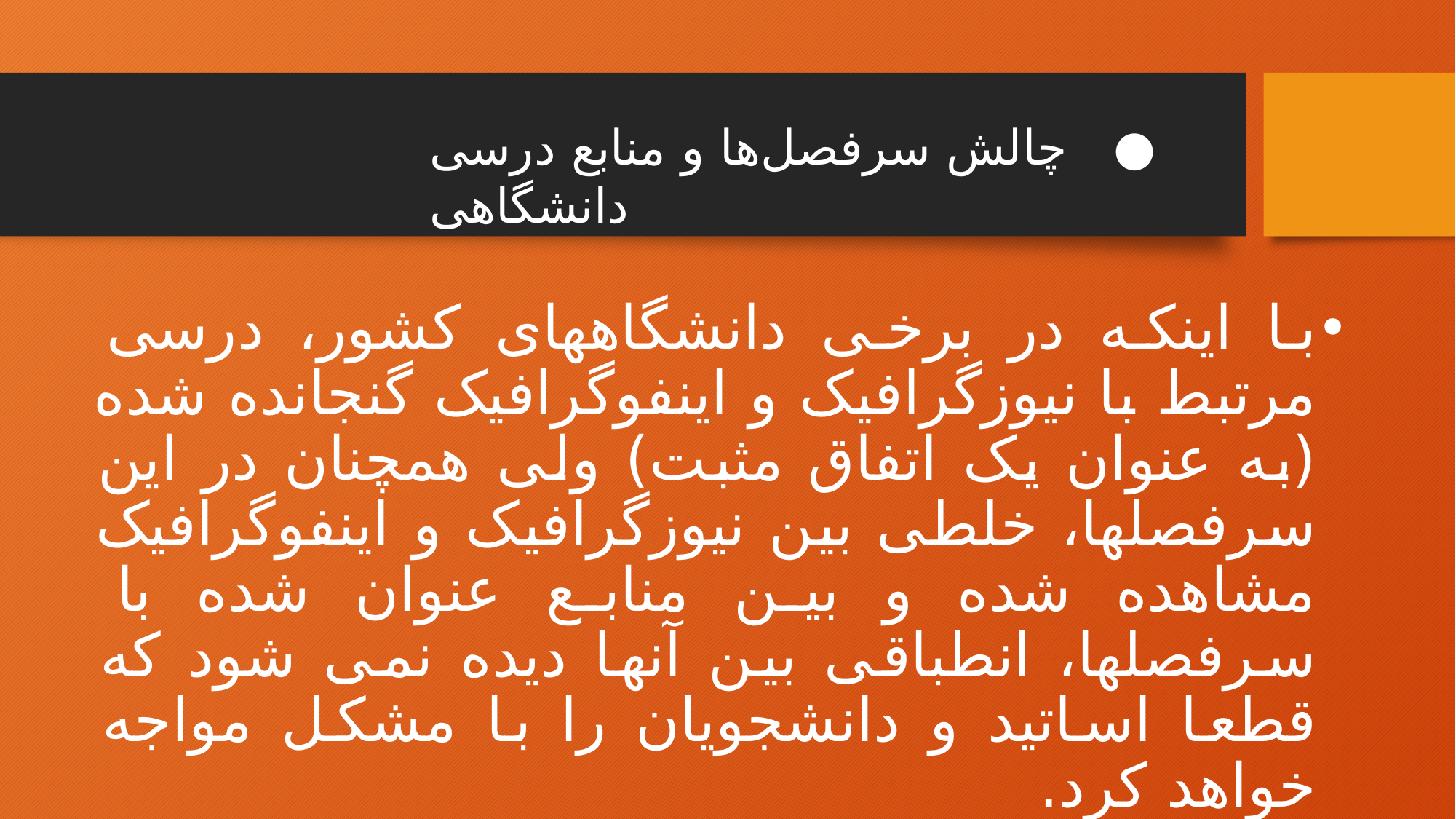

●   چالش سرفصل‌ها و منابع درسی دانشگاهی
با اینکه در برخی دانشگاههای کشور، درسی مرتبط با نیوزگرافیک و اینفوگرافیک گنجانده شده (به عنوان یک اتفاق مثبت) ولی همچنان در این سرفصلها، خلطی بین نیوزگرافیک و اینفوگرافیک مشاهده شده و بین منابع عنوان شده با سرفصلها، انطباقی بین آنها دیده نمی شود که قطعا اساتید و دانشجویان را با مشکل مواجه خواهد کرد.